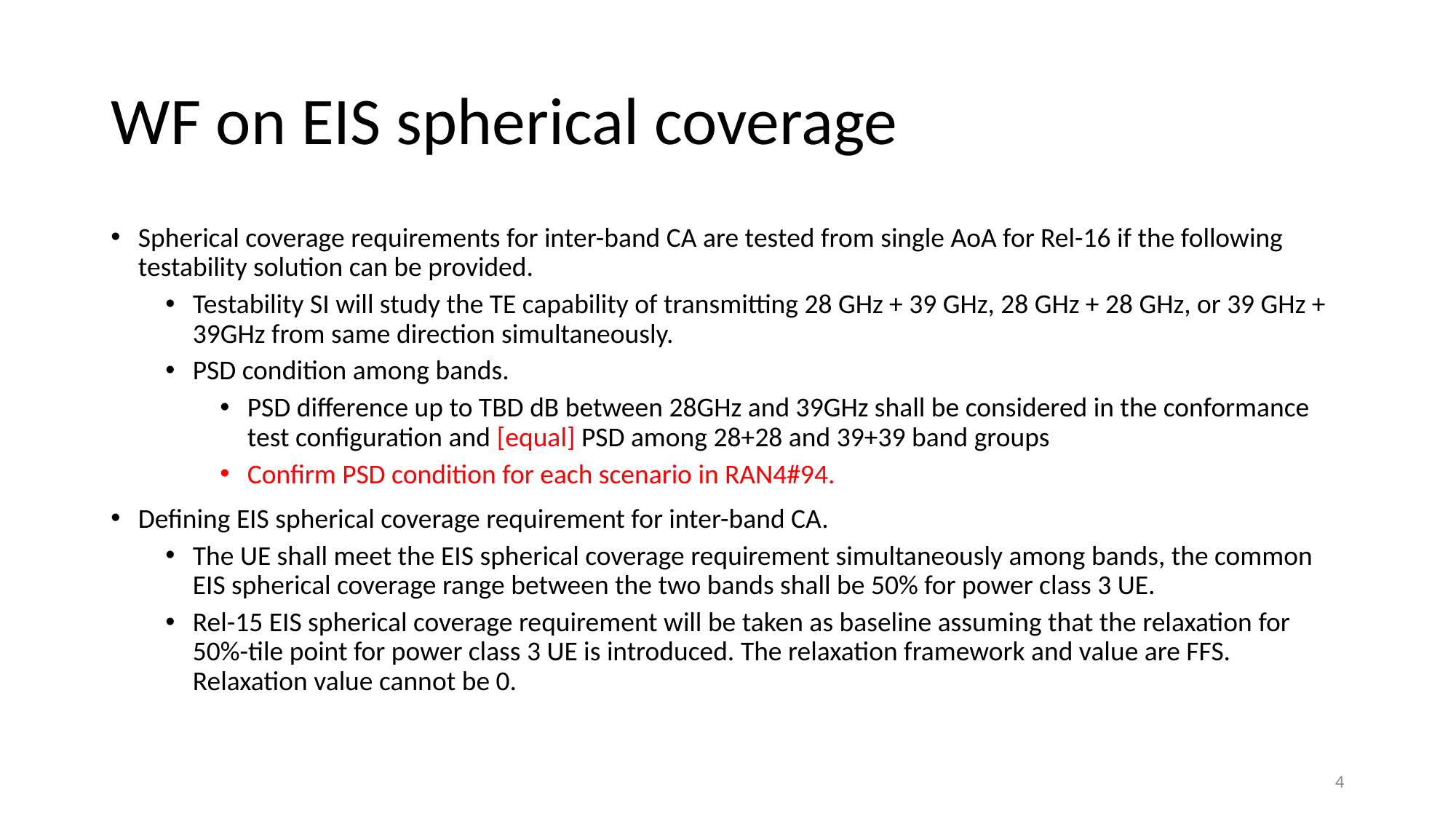

# WF on EIS spherical coverage
Spherical coverage requirements for inter-band CA are tested from single AoA for Rel-16 if the following testability solution can be provided.
Testability SI will study the TE capability of transmitting 28 GHz + 39 GHz, 28 GHz + 28 GHz, or 39 GHz + 39GHz from same direction simultaneously.
PSD condition among bands.
PSD difference up to TBD dB between 28GHz and 39GHz shall be considered in the conformance test configuration and [equal] PSD among 28+28 and 39+39 band groups
Confirm PSD condition for each scenario in RAN4#94.
Defining EIS spherical coverage requirement for inter-band CA.
The UE shall meet the EIS spherical coverage requirement simultaneously among bands, the common EIS spherical coverage range between the two bands shall be 50% for power class 3 UE.
Rel-15 EIS spherical coverage requirement will be taken as baseline assuming that the relaxation for 50%-tile point for power class 3 UE is introduced. The relaxation framework and value are FFS. Relaxation value cannot be 0.
4